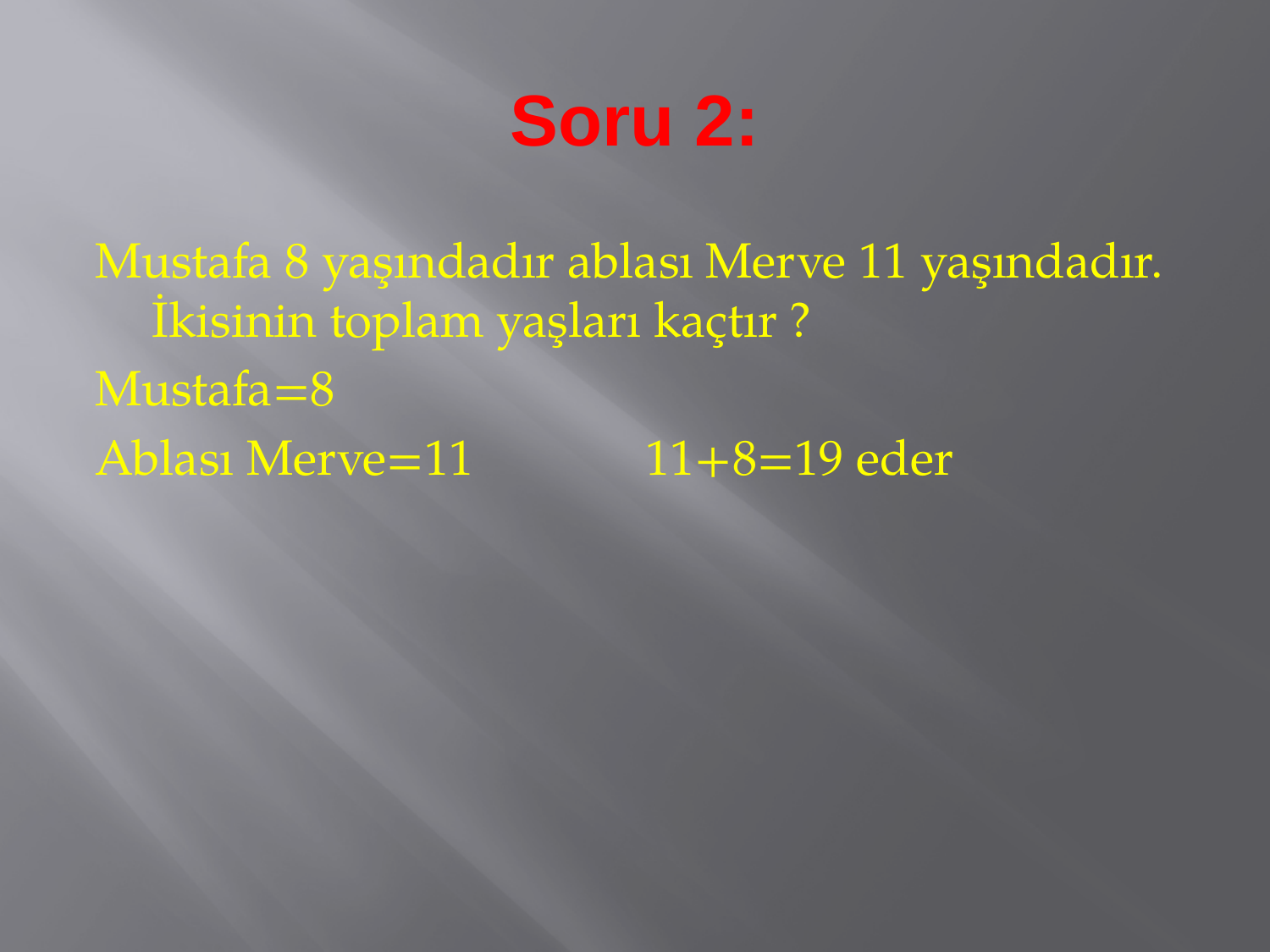

# Soru 2:
Mustafa 8 yaşındadır ablası Merve 11 yaşındadır. İkisinin toplam yaşları kaçtır ?
Mustafa=8
Ablası Merve=11              11+8=19 eder